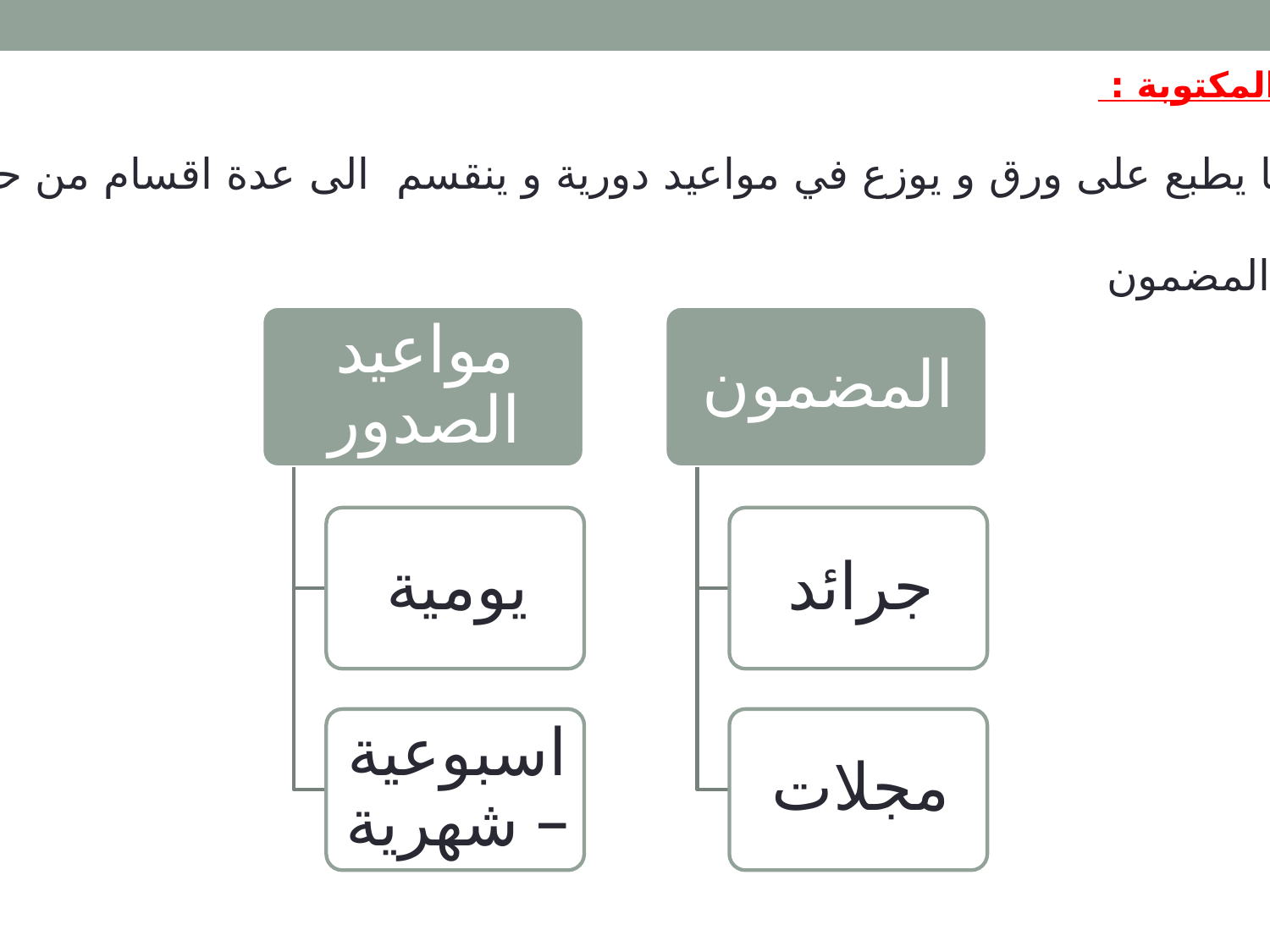

الصحافة المكتوبة :

هي كل ما يطبع على ورق و يوزع في مواعيد دورية و ينقسم  الى عدة اقسام من حيث الهيئة الشكلية

 و طبيعة المضمون
مواعيد الصدور
يومية
اسبوعية – شهرية
المضمون
جرائد
مجلات